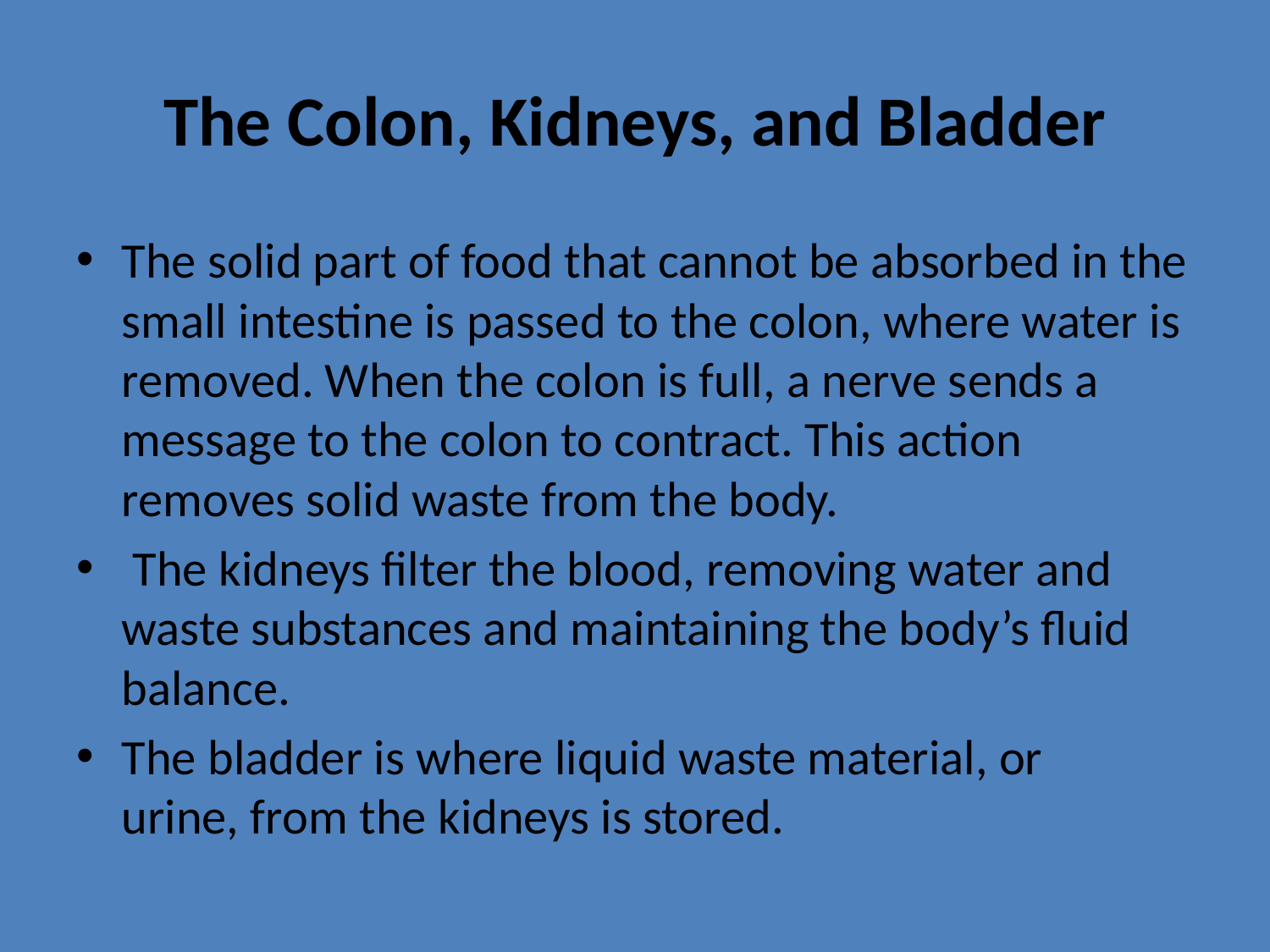

# The Colon, Kidneys, and Bladder
The solid part of food that cannot be absorbed in the small intestine is passed to the colon, where water is removed. When the colon is full, a nerve sends a message to the colon to contract. This action removes solid waste from the body.
 The kidneys filter the blood, removing water and  waste substances and maintaining the body’s fluid balance.
The bladder is where liquid waste material, or    urine, from the kidneys is stored.